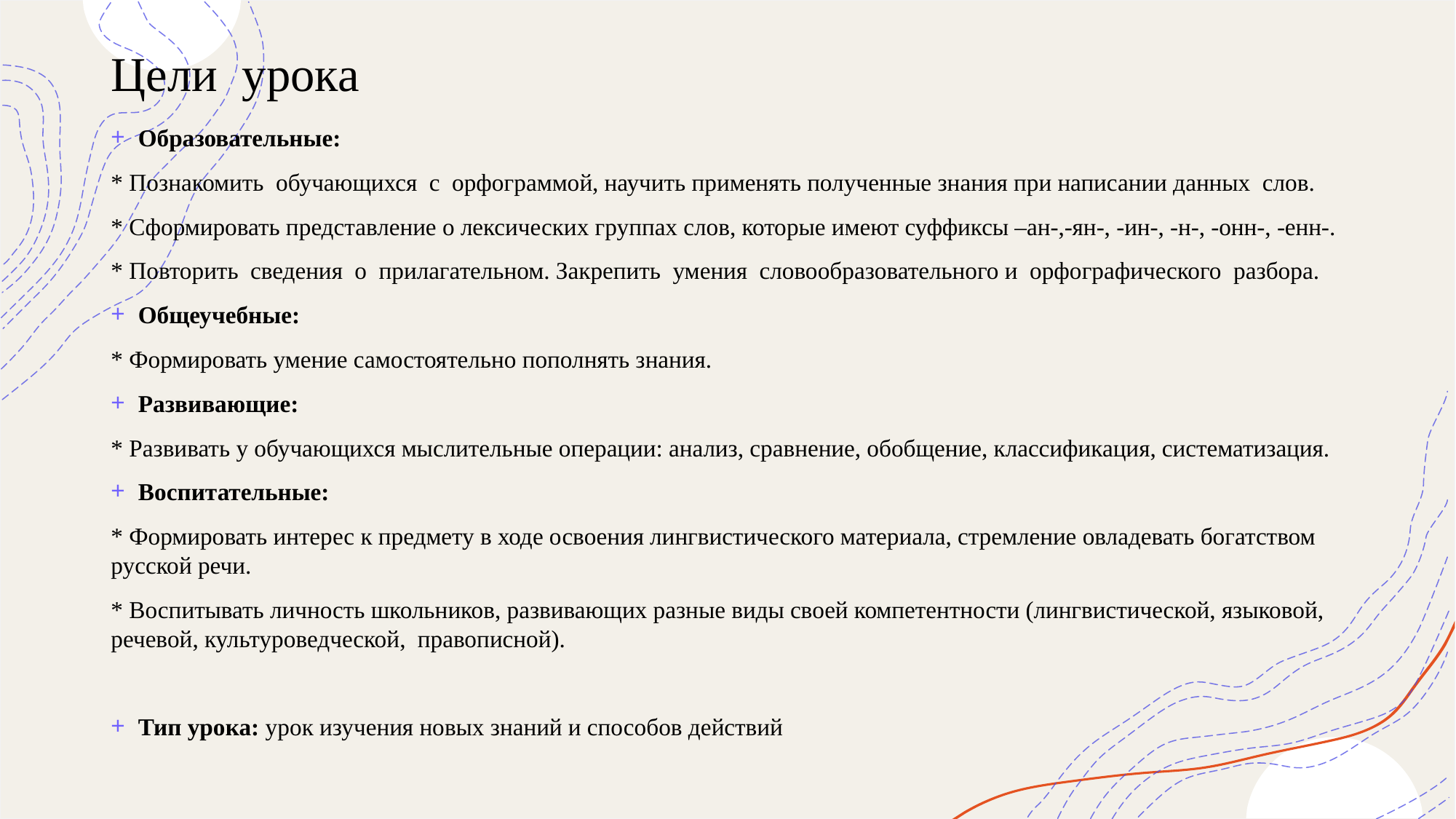

# Цели  урока
Образовательные:
* Познакомить  обучающихся  с  орфограммой, научить применять полученные знания при написании данных  слов.
* Сформировать представление о лексических группах слов, которые имеют суффиксы –ан-,-ян-, -ин-, -н-, -онн-, -енн-.
* Повторить  сведения  о  прилагательном. Закрепить  умения  словообразовательного и  орфографического  разбора.
Общеучебные:
* Формировать умение самостоятельно пополнять знания.
Развивающие:
* Развивать у обучающихся мыслительные операции: анализ, сравнение, обобщение, классификация, систематизация.
Воспитательные:
* Формировать интерес к предмету в ходе освоения лингвистического материала, стремление овладевать богатством русской речи.
* Воспитывать личность школьников, развивающих разные виды своей компетентности (лингвистической, языковой, речевой, культуроведческой,  правописной).

Тип урока: урок изучения новых знаний и способов действий